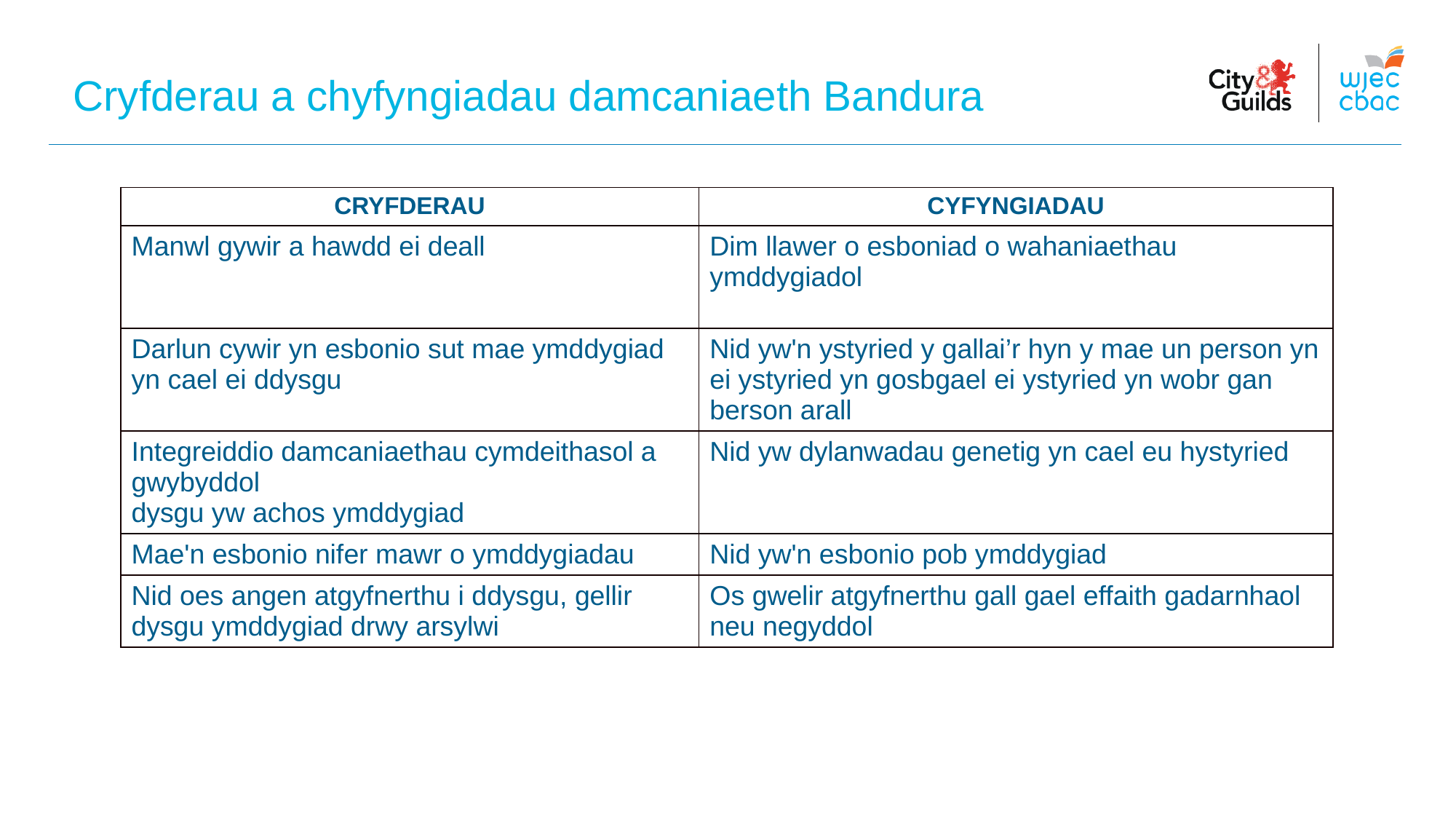

Cryfderau a chyfyngiadau damcaniaeth Bandura
| CRYFDERAU | CYFYNGIADAU |
| --- | --- |
| Manwl gywir a hawdd ei deall | Dim llawer o esboniad o wahaniaethau ymddygiadol |
| Darlun cywir yn esbonio sut mae ymddygiad yn cael ei ddysgu | Nid yw'n ystyried y gallai’r hyn y mae un person yn ei ystyried yn gosbgael ei ystyried yn wobr gan berson arall |
| Integreiddio damcaniaethau cymdeithasol a gwybyddol dysgu yw achos ymddygiad | Nid yw dylanwadau genetig yn cael eu hystyried |
| Mae'n esbonio nifer mawr o ymddygiadau | Nid yw'n esbonio pob ymddygiad |
| Nid oes angen atgyfnerthu i ddysgu, gellir dysgu ymddygiad drwy arsylwi | Os gwelir atgyfnerthu gall gael effaith gadarnhaol neu negyddol |